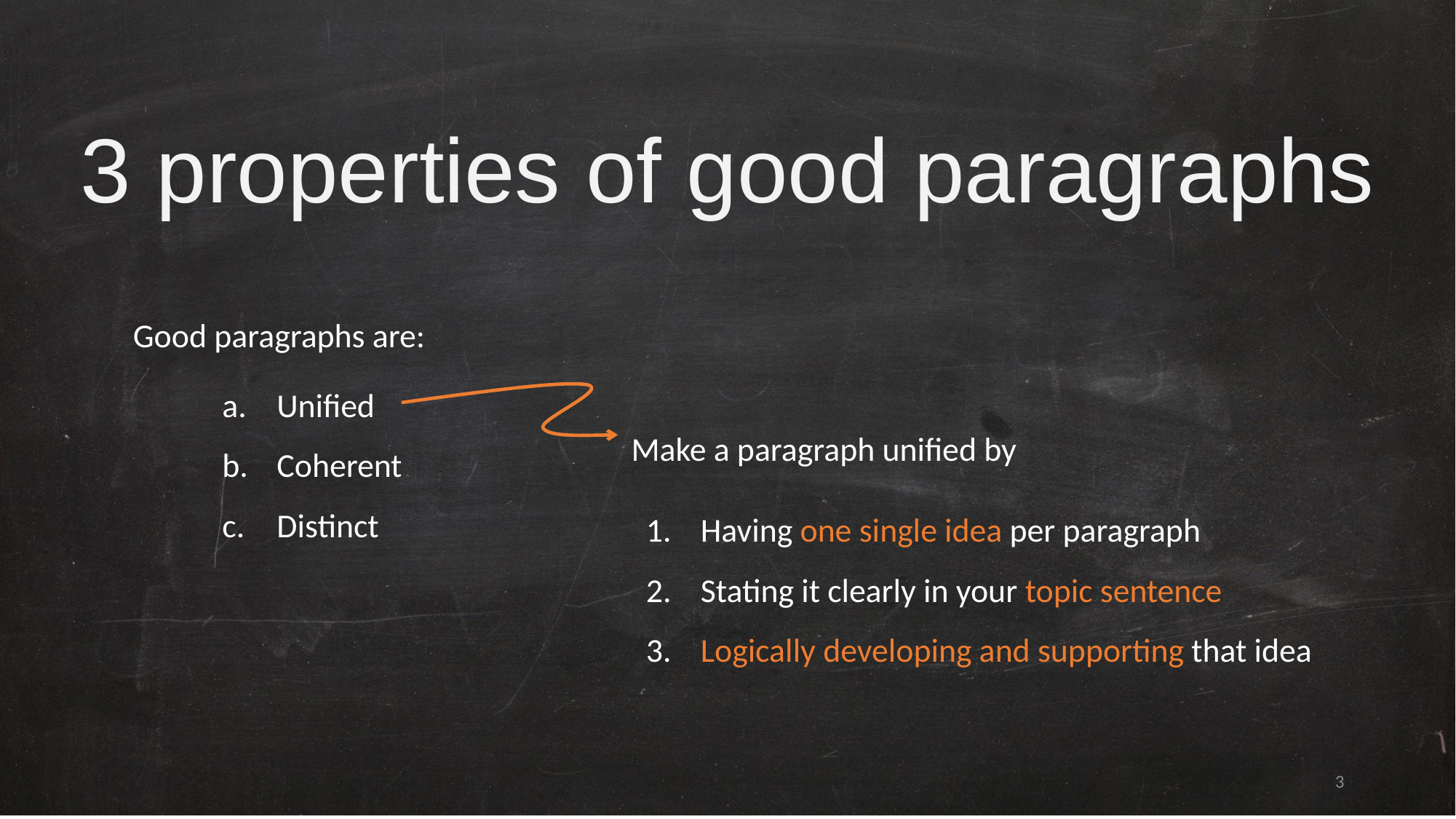

# 3 properties of good paragraphs
Good paragraphs are:
Unified
Coherent
Distinct

Make a paragraph unified by
Having one single idea per paragraph
Stating it clearly in your topic sentence
Logically developing and supporting that idea
3